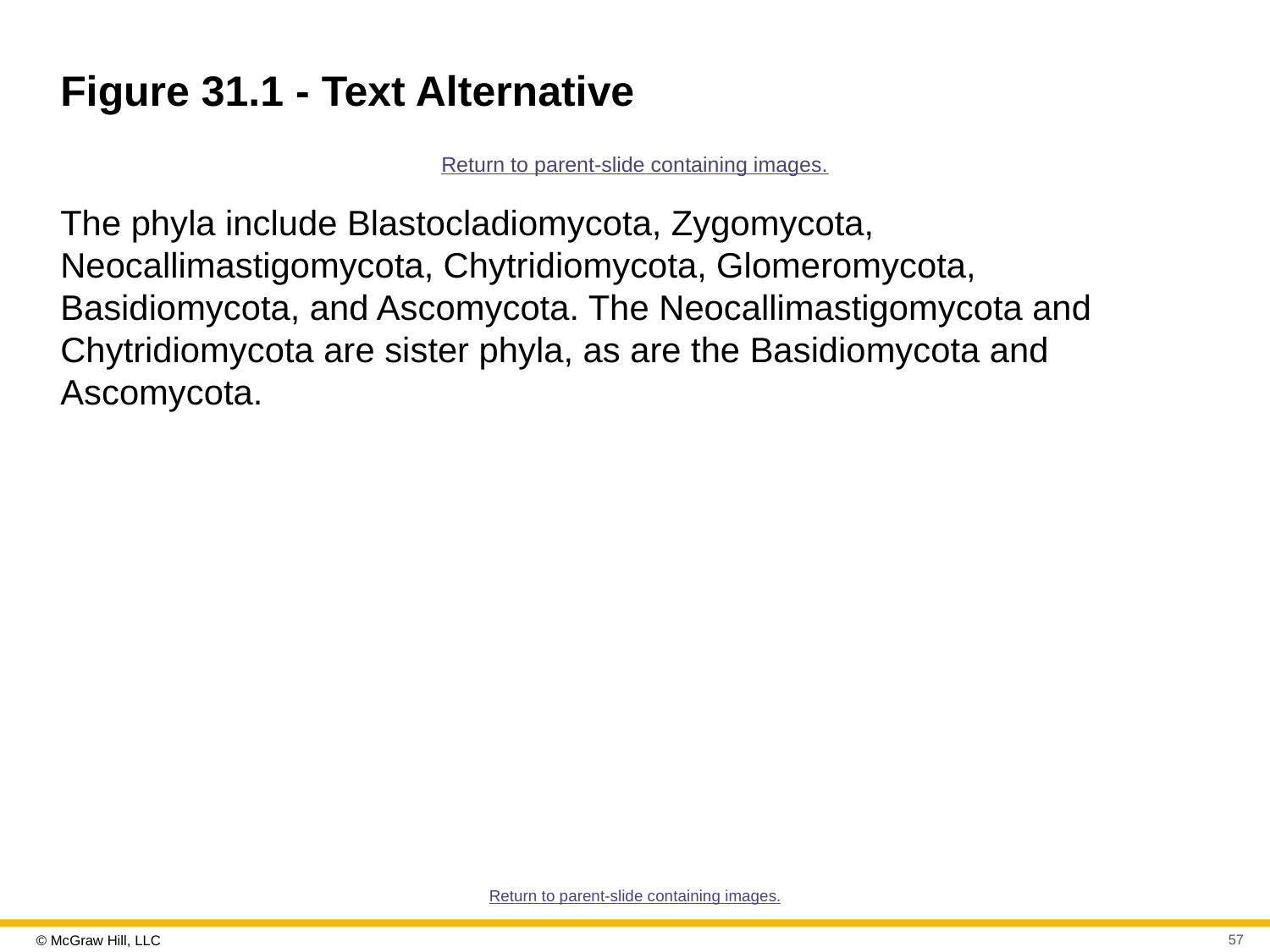

# Figure 31.1 - Text Alternative
Return to parent-slide containing images.
The phyla include Blastocladiomycota, Zygomycota, Neocallimastigomycota, Chytridiomycota, Glomeromycota, Basidiomycota, and Ascomycota. The Neocallimastigomycota and Chytridiomycota are sister phyla, as are the Basidiomycota and Ascomycota.
Return to parent-slide containing images.
57